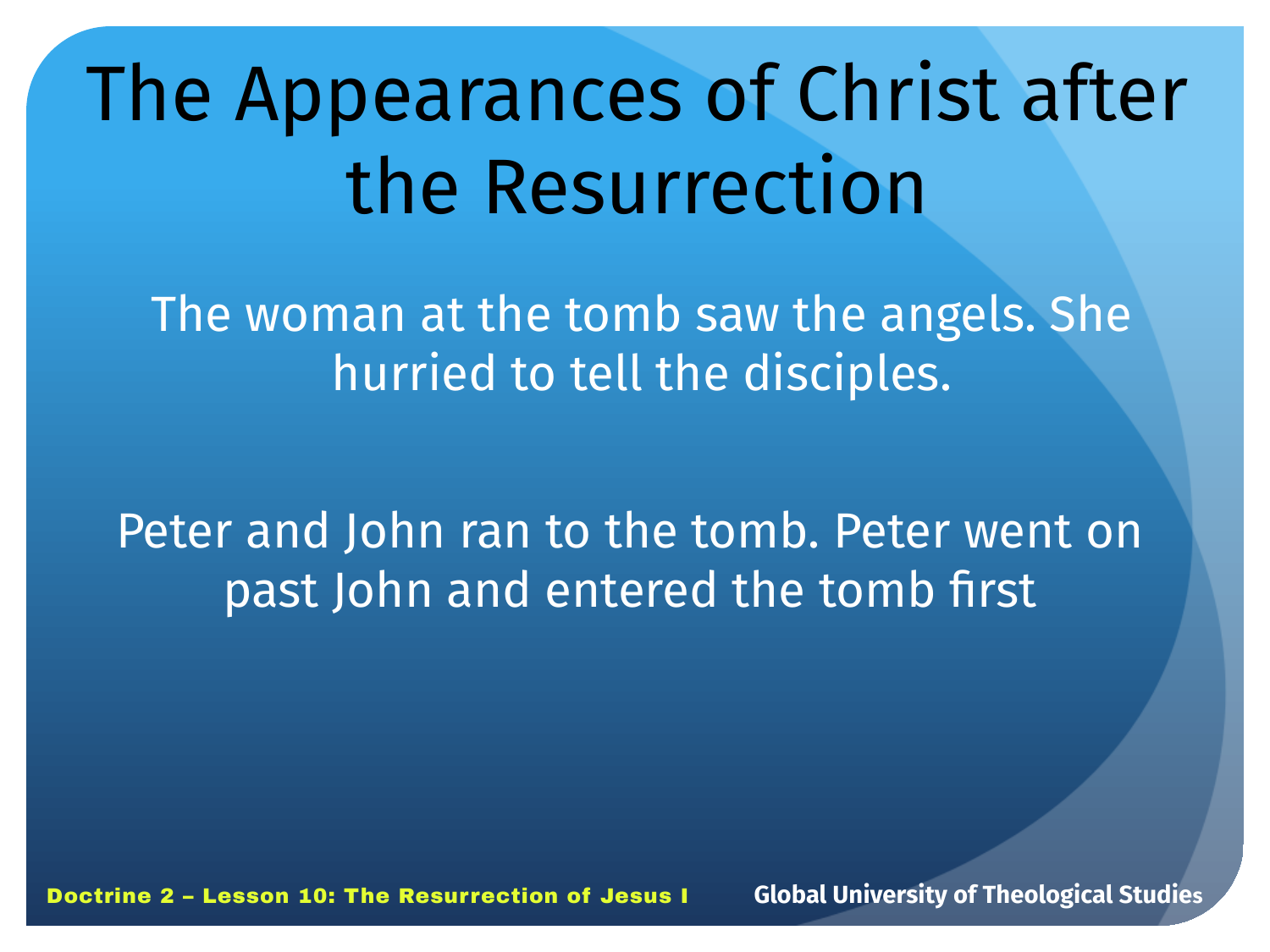

The Appearances of Christ after the Resurrection
The woman at the tomb saw the angels. She hurried to tell the disciples.
Peter and John ran to the tomb. Peter went on past John and entered the tomb first
Doctrine 2 – Lesson 10: The Resurrection of Jesus I        Global University of Theological Studies